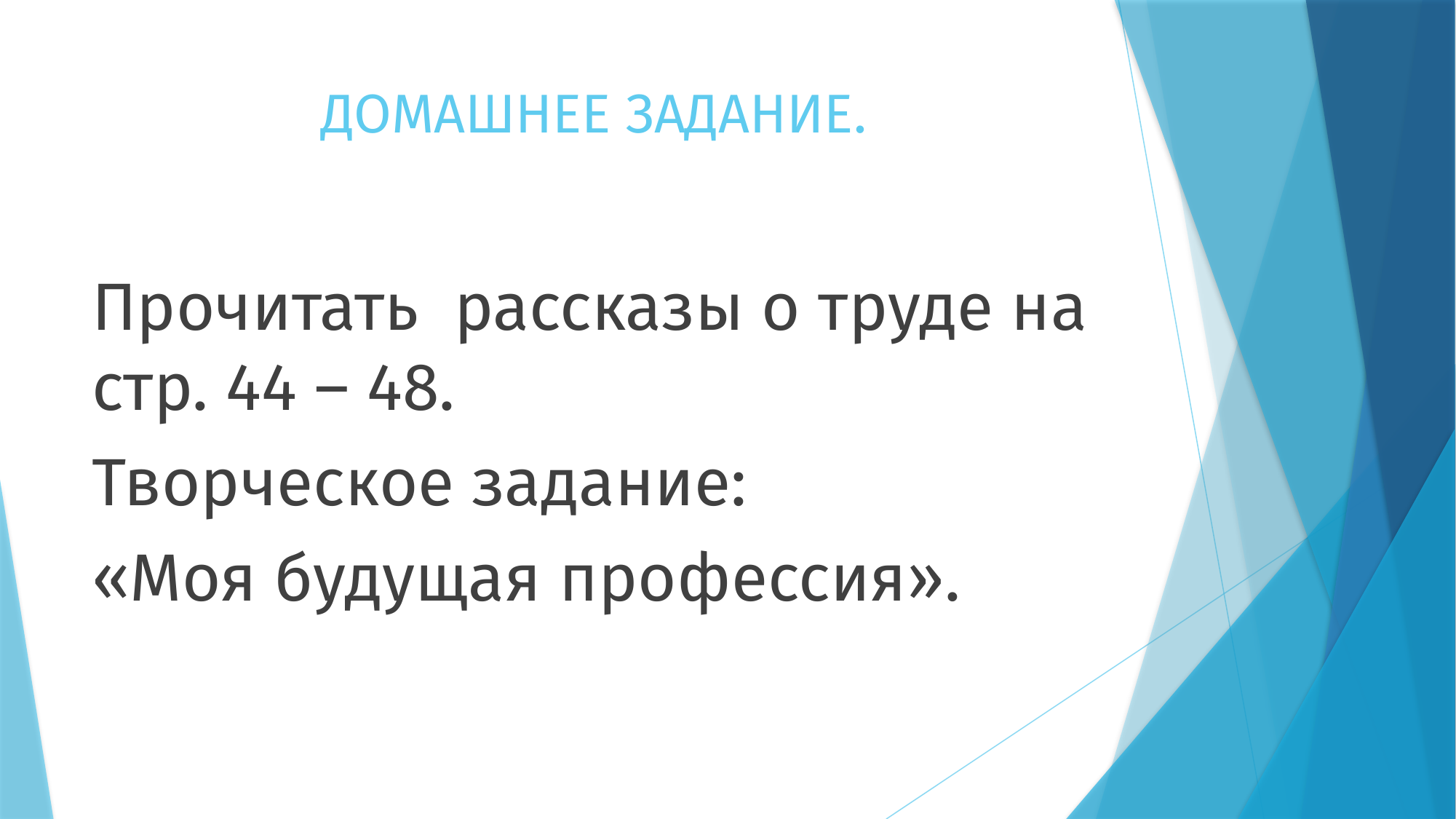

# ДОМАШНЕЕ ЗАДАНИЕ.
Прочитать  рассказы о труде на стр. 44 – 48.
Творческое задание:
«Моя будущая профессия».